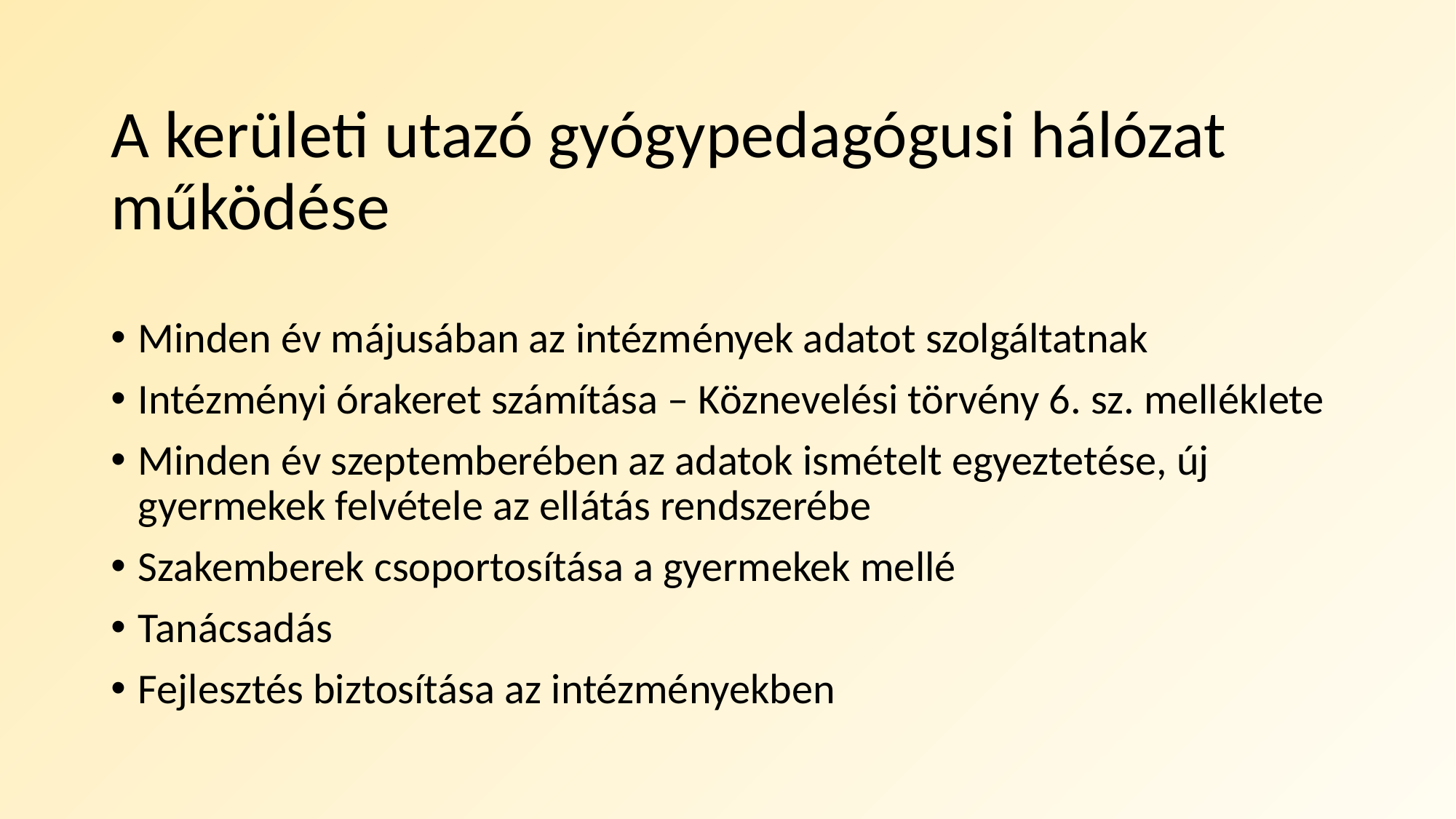

# A kerületi utazó gyógypedagógusi hálózat működése
Minden év májusában az intézmények adatot szolgáltatnak
Intézményi órakeret számítása – Köznevelési törvény 6. sz. melléklete
Minden év szeptemberében az adatok ismételt egyeztetése, új gyermekek felvétele az ellátás rendszerébe
Szakemberek csoportosítása a gyermekek mellé
Tanácsadás
Fejlesztés biztosítása az intézményekben